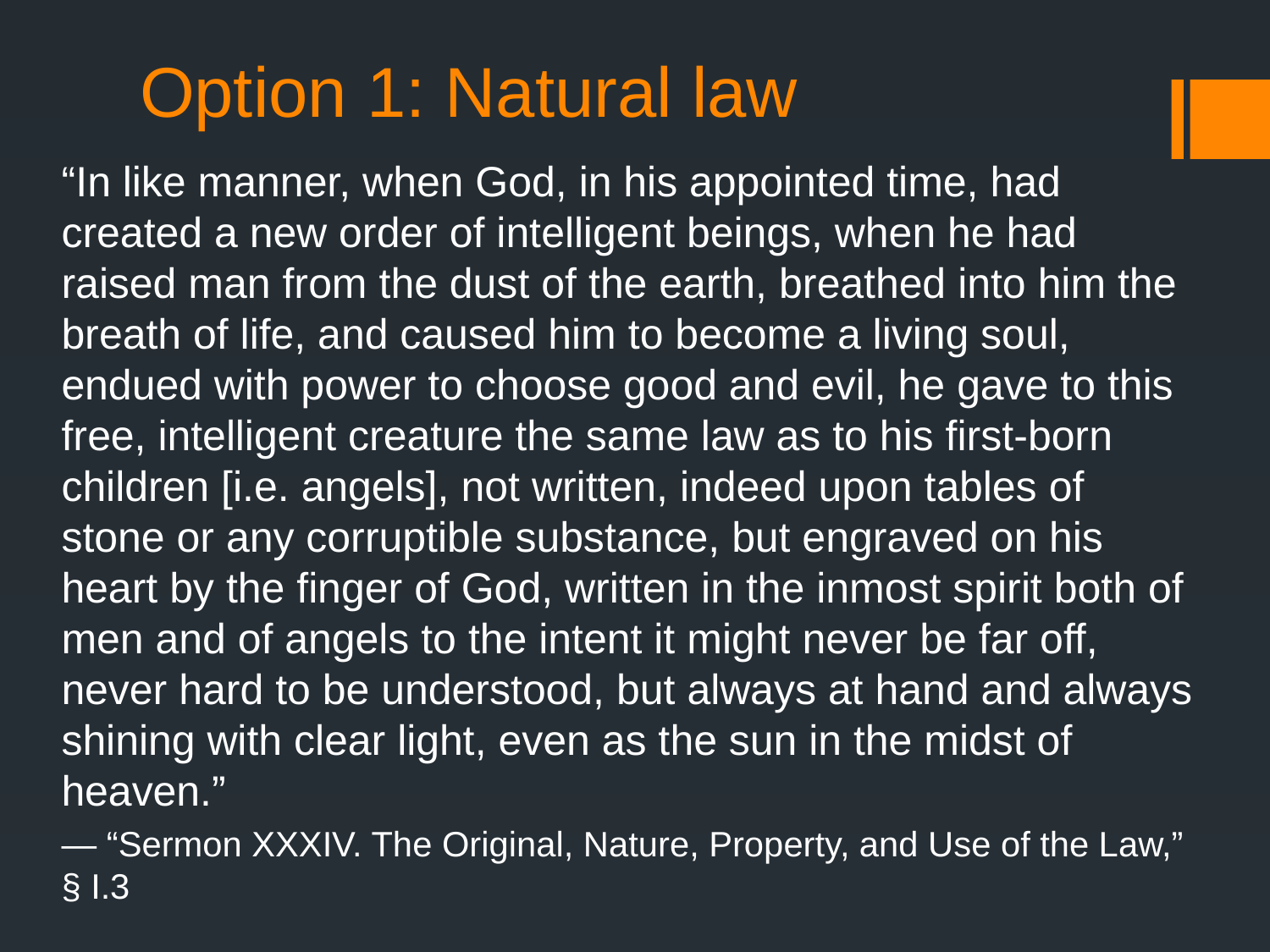

# Option 1: Natural law
“In like manner, when God, in his appointed time, had created a new order of intelligent beings, when he had raised man from the dust of the earth, breathed into him the breath of life, and caused him to become a living soul, endued with power to choose good and evil, he gave to this free, intelligent creature the same law as to his first-born children [i.e. angels], not written, indeed upon tables of stone or any corruptible substance, but engraved on his heart by the finger of God, written in the inmost spirit both of men and of angels to the intent it might never be far off, never hard to be understood, but always at hand and always shining with clear light, even as the sun in the midst of heaven.”
— “Sermon XXXIV. The Original, Nature, Property, and Use of the Law,” § I.3